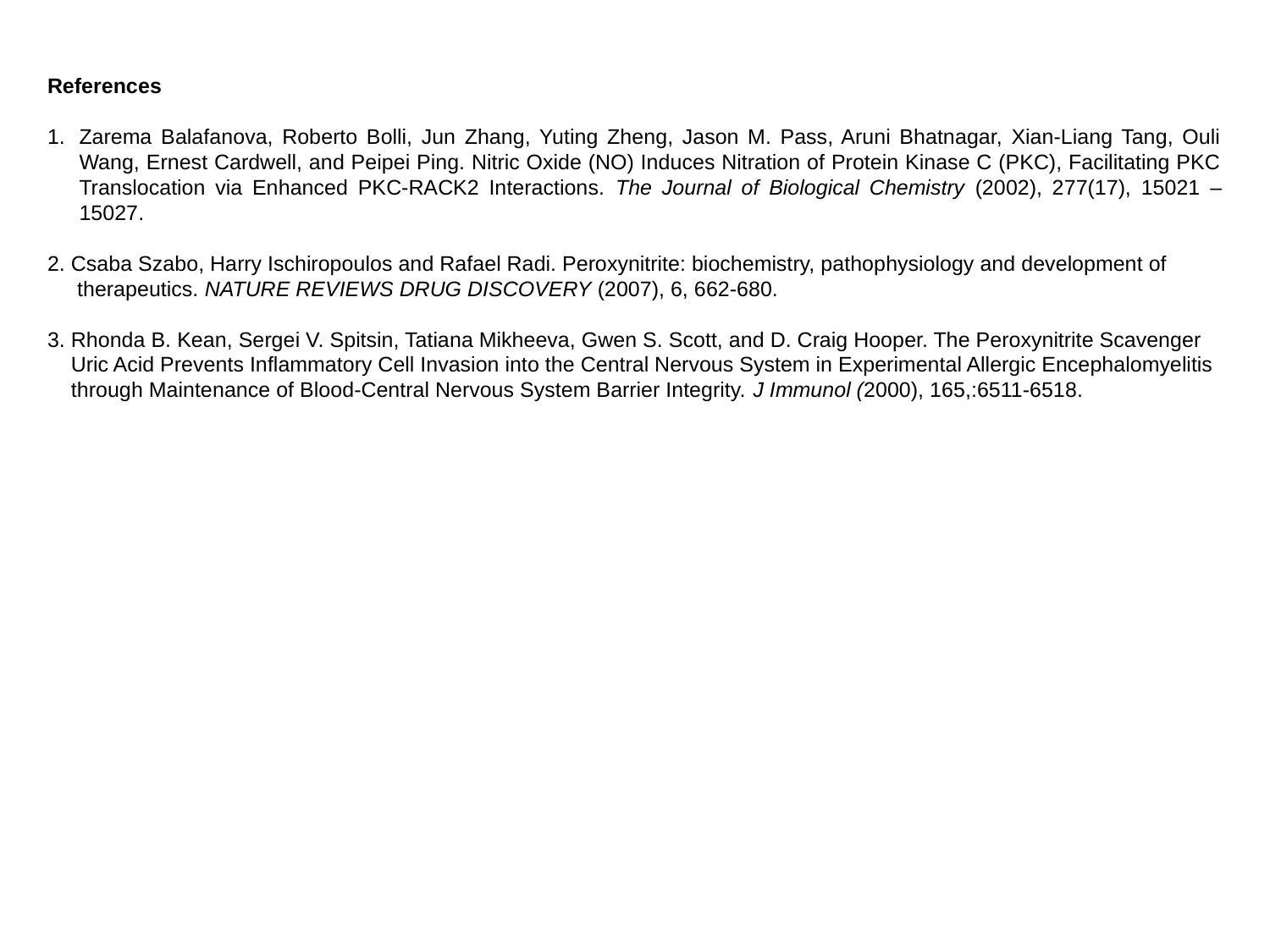

References

Zarema Balafanova, Roberto Bolli, Jun Zhang, Yuting Zheng, Jason M. Pass, Aruni Bhatnagar, Xian-Liang Tang, Ouli Wang, Ernest Cardwell, and Peipei Ping. Nitric Oxide (NO) Induces Nitration of Protein Kinase C (PKC), Facilitating PKC Translocation via Enhanced PKC-RACK2 Interactions. The Journal of Biological Chemistry (2002), 277(17), 15021 – 15027.

2. Csaba Szabo, Harry Ischiropoulos and Rafael Radi. Peroxynitrite: biochemistry, pathophysiology and development of
     therapeutics. NATURE REVIEWS DRUG DISCOVERY (2007), 6, 662-680.

3. Rhonda B. Kean, Sergei V. Spitsin, Tatiana Mikheeva, Gwen S. Scott, and D. Craig Hooper. The Peroxynitrite Scavenger
    Uric Acid Prevents Inflammatory Cell Invasion into the Central Nervous System in Experimental Allergic Encephalomyelitis
    through Maintenance of Blood-Central Nervous System Barrier Integrity. J Immunol (2000), 165,:6511-6518.